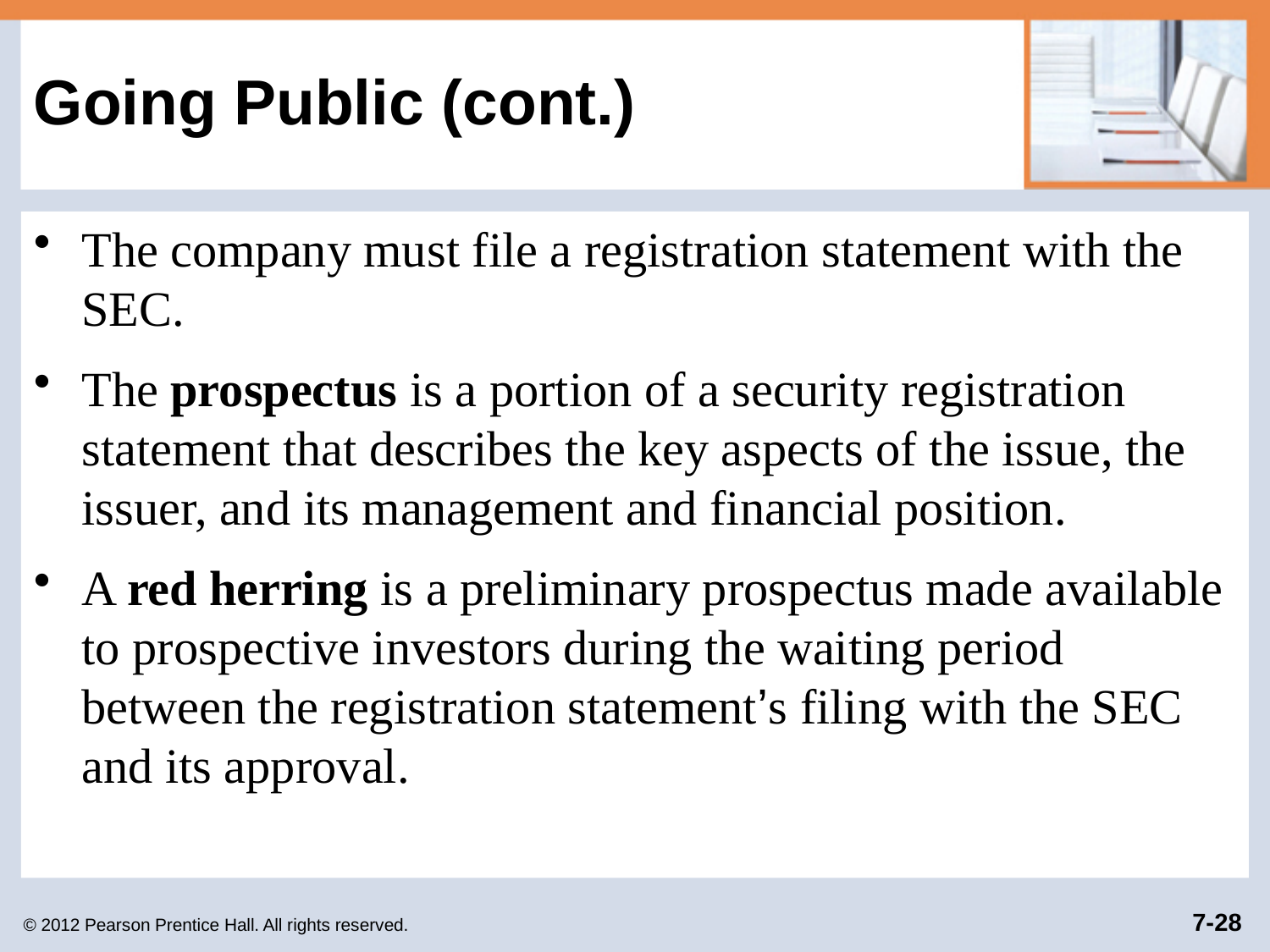

# Going Public (cont.)
The company must file a registration statement with the SEC.
The prospectus is a portion of a security registration statement that describes the key aspects of the issue, the issuer, and its management and financial position.
A red herring is a preliminary prospectus made available to prospective investors during the waiting period between the registration statement’s filing with the SEC and its approval.
© 2012 Pearson Prentice Hall. All rights reserved.
7-28